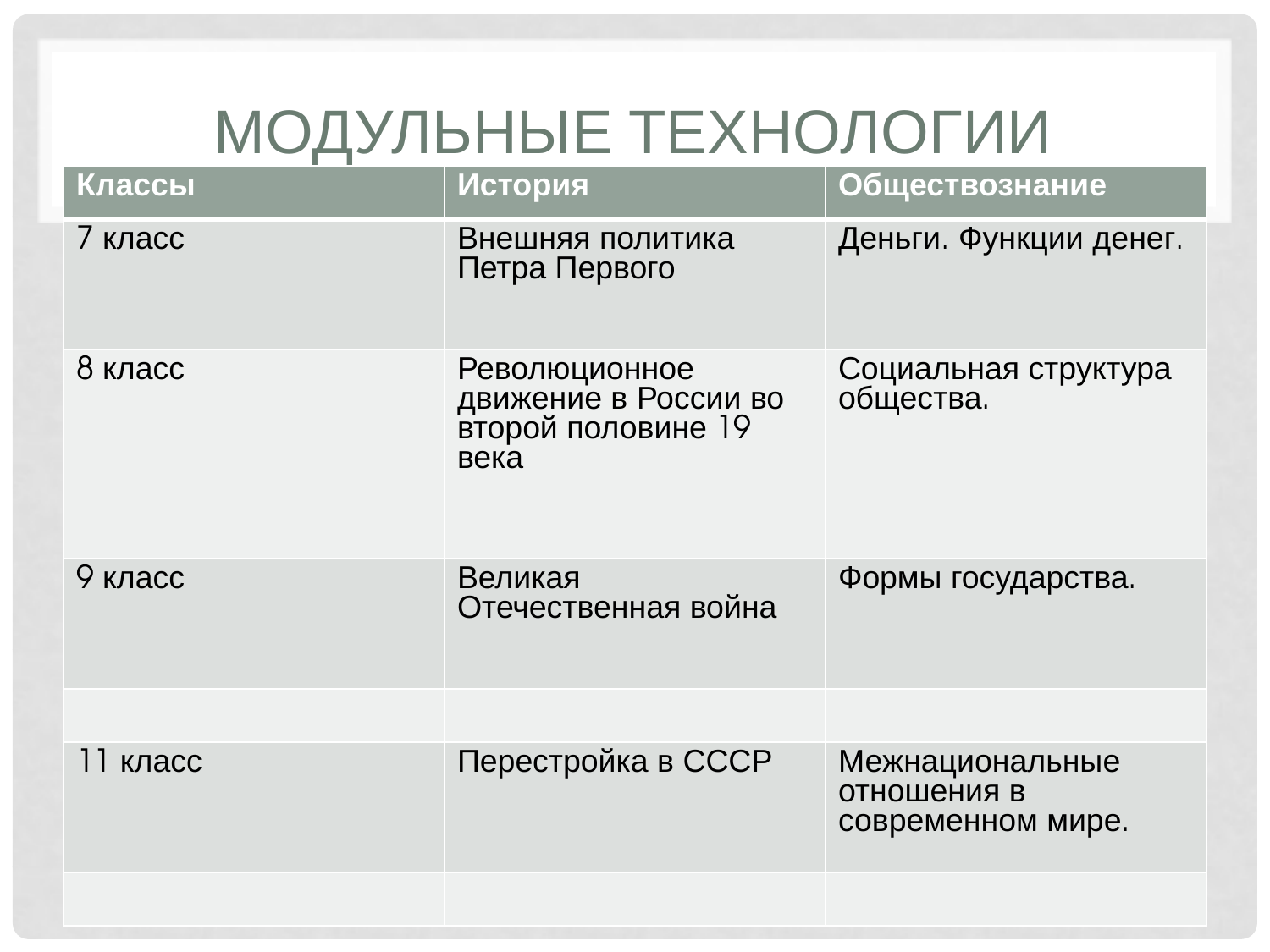

# Модульные технологии
| Классы | История | Обществознание |
| --- | --- | --- |
| 7 класс | Внешняя политика Петра Первого | Деньги. Функции денег. |
| 8 класс | Революционное движение в России во второй половине 19 века | Социальная структура общества. |
| 9 класс | Великая Отечественная война | Формы государства. |
|  |  |  |
| 11 класс | Перестройка в СССР | Межнациональные отношения в современном мире. |
|  |  |  |